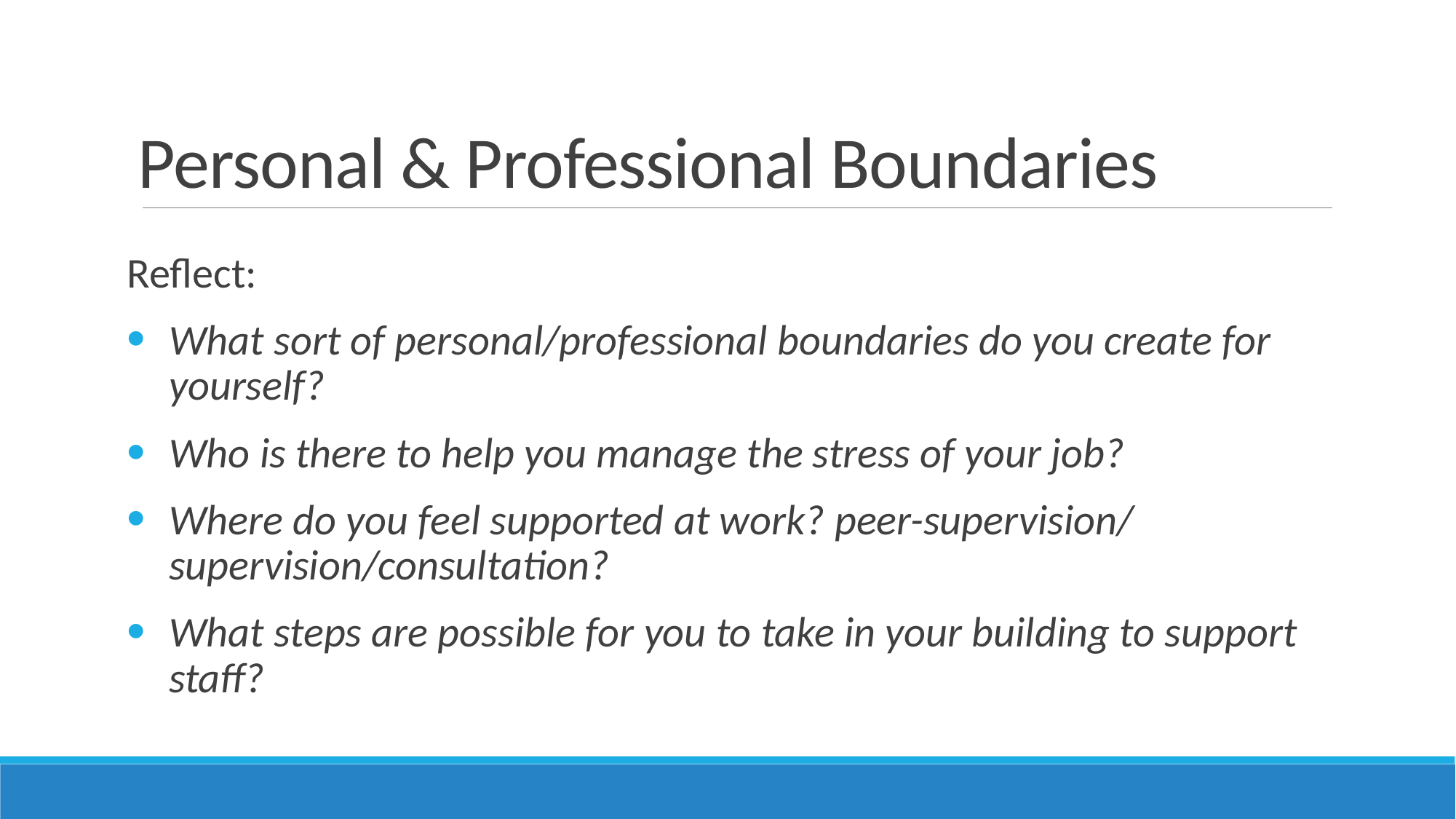

# Personal & Professional Boundaries
Reflect:
What sort of personal/professional boundaries do you create for yourself?
Who is there to help you manage the stress of your job?
Where do you feel supported at work? peer-supervision/ supervision/consultation?
What steps are possible for you to take in your building to support staff?